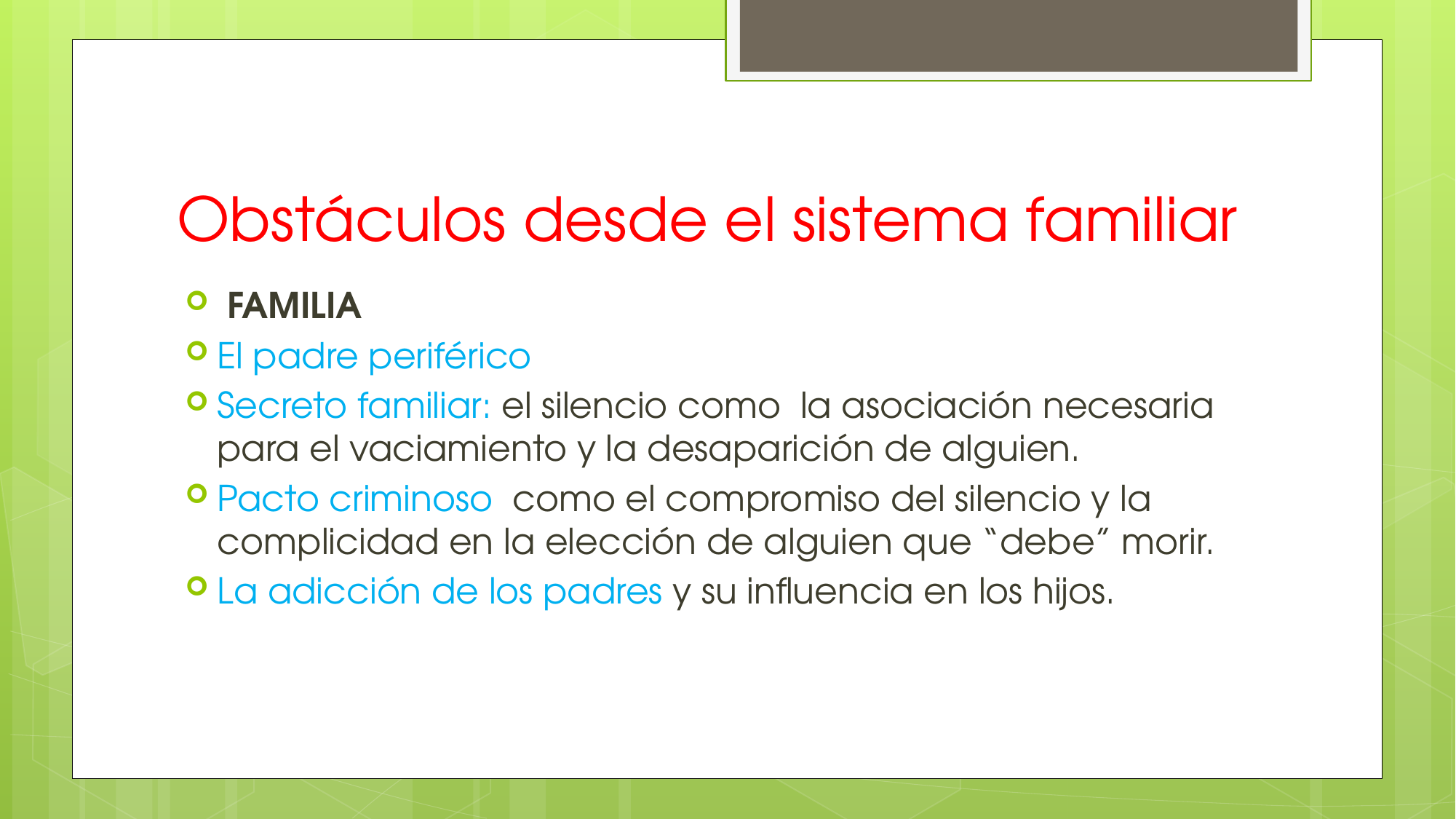

# Obstáculos desde el sistema familiar
 FAMILIA
El padre periférico
Secreto familiar: el silencio como  la asociación necesaria para el vaciamiento y la desaparición de alguien.
Pacto criminoso  como el compromiso del silencio y la complicidad en la elección de alguien que “debe” morir.
La adicción de los padres y su influencia en los hijos.